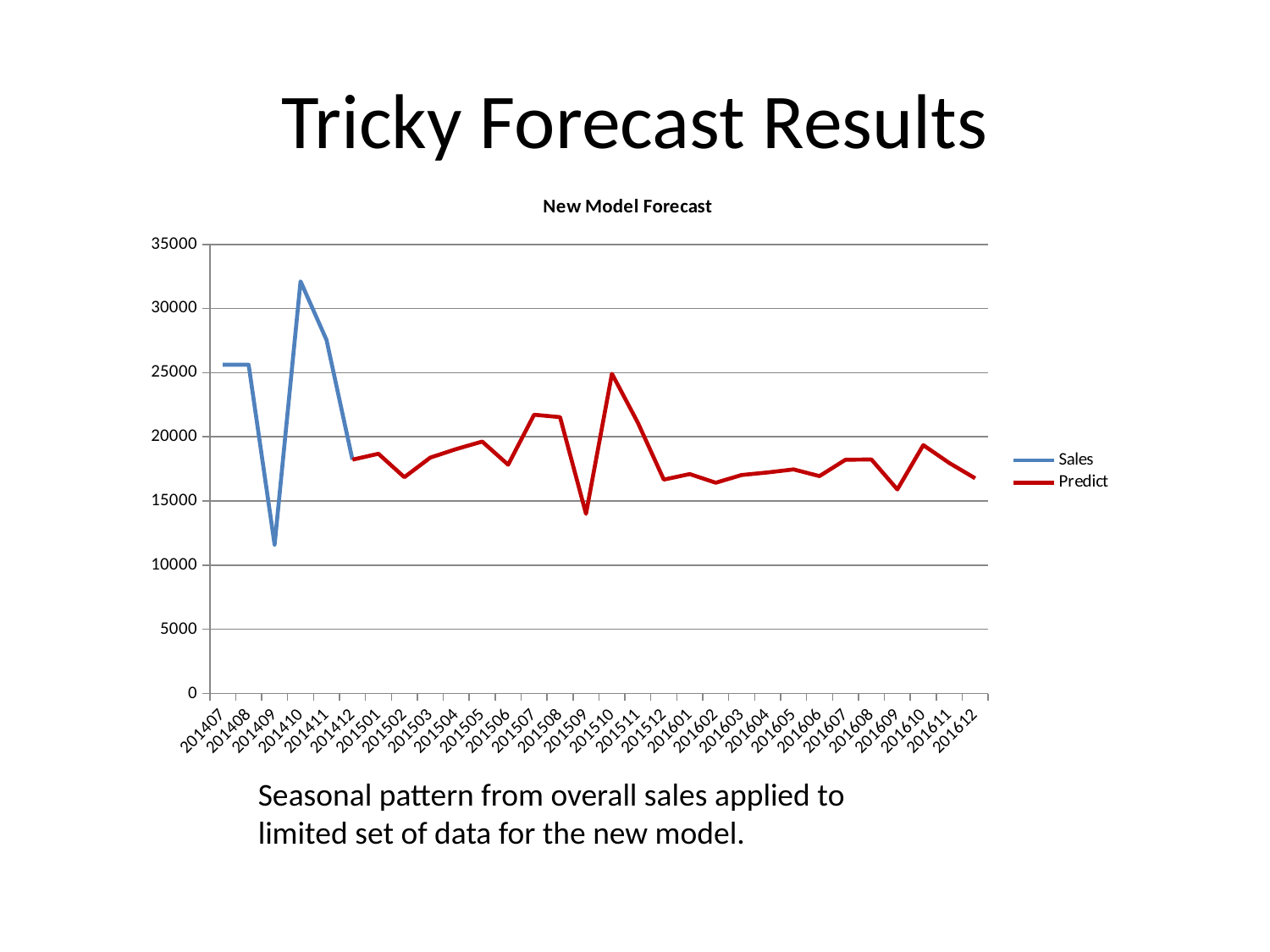

# Tricky Forecast Results

### Chart: New Model Forecast

| Category | Sales | Predict |
|---|---|---|
| 201407 | 25621.0 | None |
| 201408 | 25621.0 | None |
| 201409 | 11592.0 | None |
| 201410 | 32119.0 | None |
| 201411 | 27559.0 | None |
| 201412 | 18225.0 | 18225.0 |
| 201501 | None | 18682.8598751272 |
| 201502 | None | 16852.9357946952 |
| 201503 | None | 18384.6614196643 |
| 201504 | None | 19048.9314424751 |
| 201505 | None | 19634.9050299763 |
| 201506 | None | 17831.8884851587 |
| 201507 | None | 21726.3951731316 |
| 201508 | None | 21538.5553730124 |
| 201509 | None | 13997.3184164974 |
| 201510 | None | 24918.9859244151 |
| 201511 | None | 21104.6986152758 |
| 201512 | None | 16666.7517970176 |
| 201601 | None | 17096.9268879516 |
| 201602 | None | 16423.1270284663 |
| 201603 | None | 17026.0746642548 |
| 201604 | None | 17223.0927308004 |
| 201605 | None | 17463.2343037198 |
| 201606 | None | 16938.8388950902 |
| 201607 | None | 18216.1427860251 |
| 201608 | None | 18238.3490467555 |
| 201609 | None | 15898.4473030215 |
| 201610 | None | 19357.759787776 |
| 201611 | None | 17968.9134828289 |
| 201612 | None | 16766.0344118278 |
Seasonal pattern from overall sales applied to limited set of data for the new model.